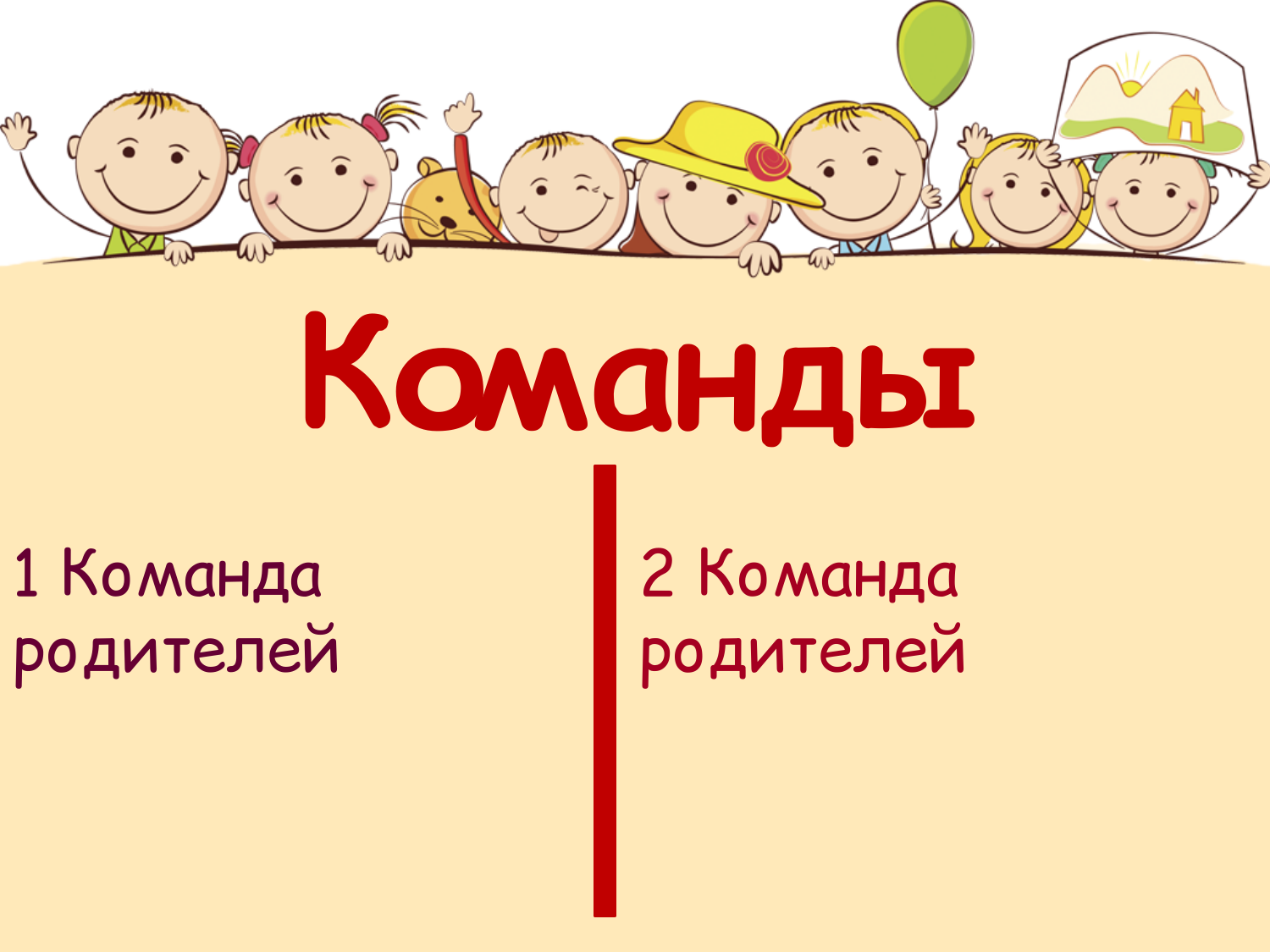

Команды
#

1 Команда родителей
2 Команда
родителей